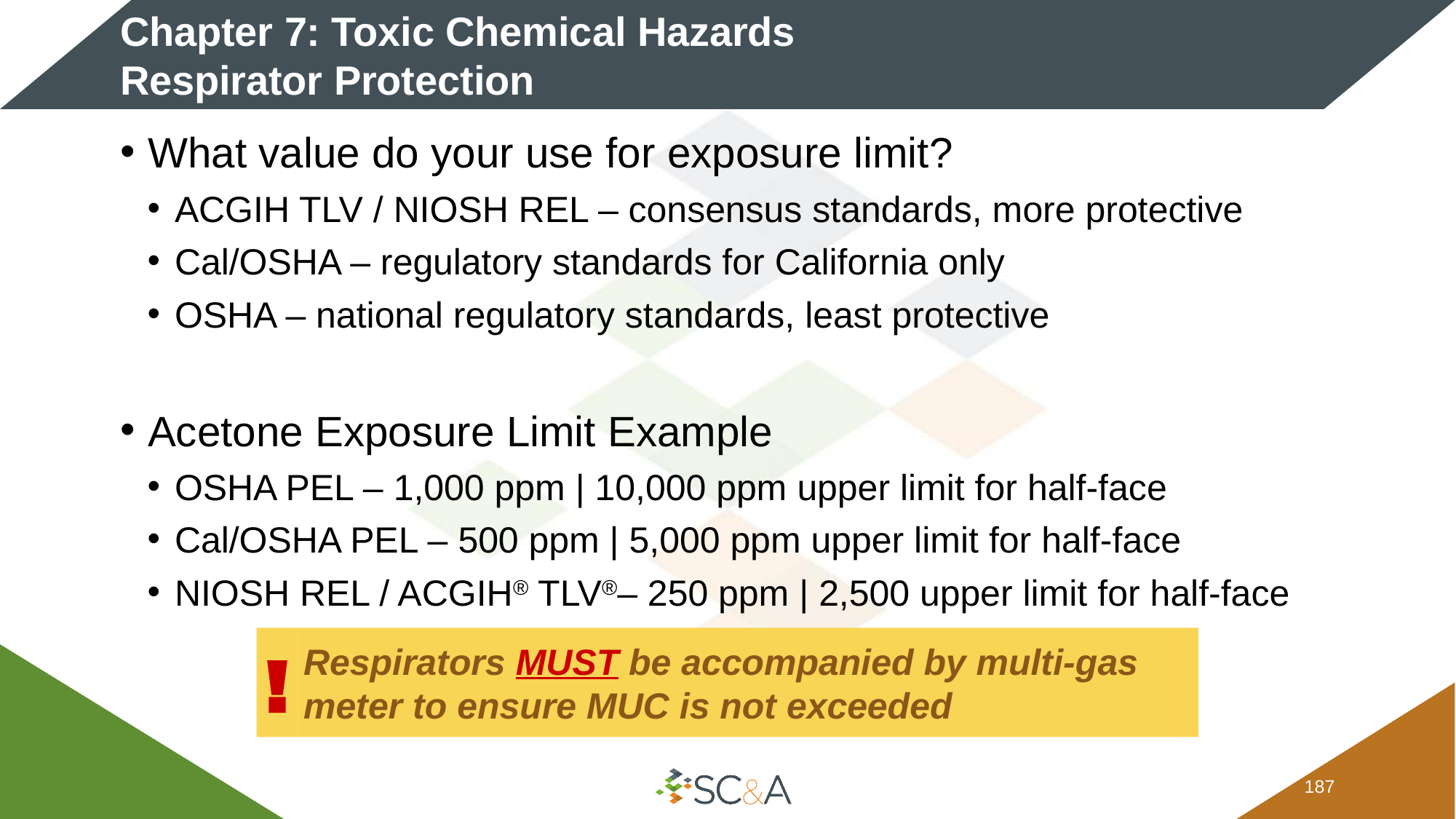

# Chapter 7: Toxic Chemical Hazards Respirator Protection
What value do your use for exposure limit?
ACGIH TLV / NIOSH REL – consensus standards, more protective
Cal/OSHA – regulatory standards for California only
OSHA – national regulatory standards, least protective

Acetone Exposure Limit Example
OSHA PEL – 1,000 ppm | 10,000 ppm upper limit for half-face
Cal/OSHA PEL – 500 ppm | 5,000 ppm upper limit for half-face
NIOSH REL / ACGIH® TLV®– 250 ppm | 2,500 upper limit for half-face
Respirators MUST be accompanied by multi-gas meter to ensure MUC is not exceeded
!
187